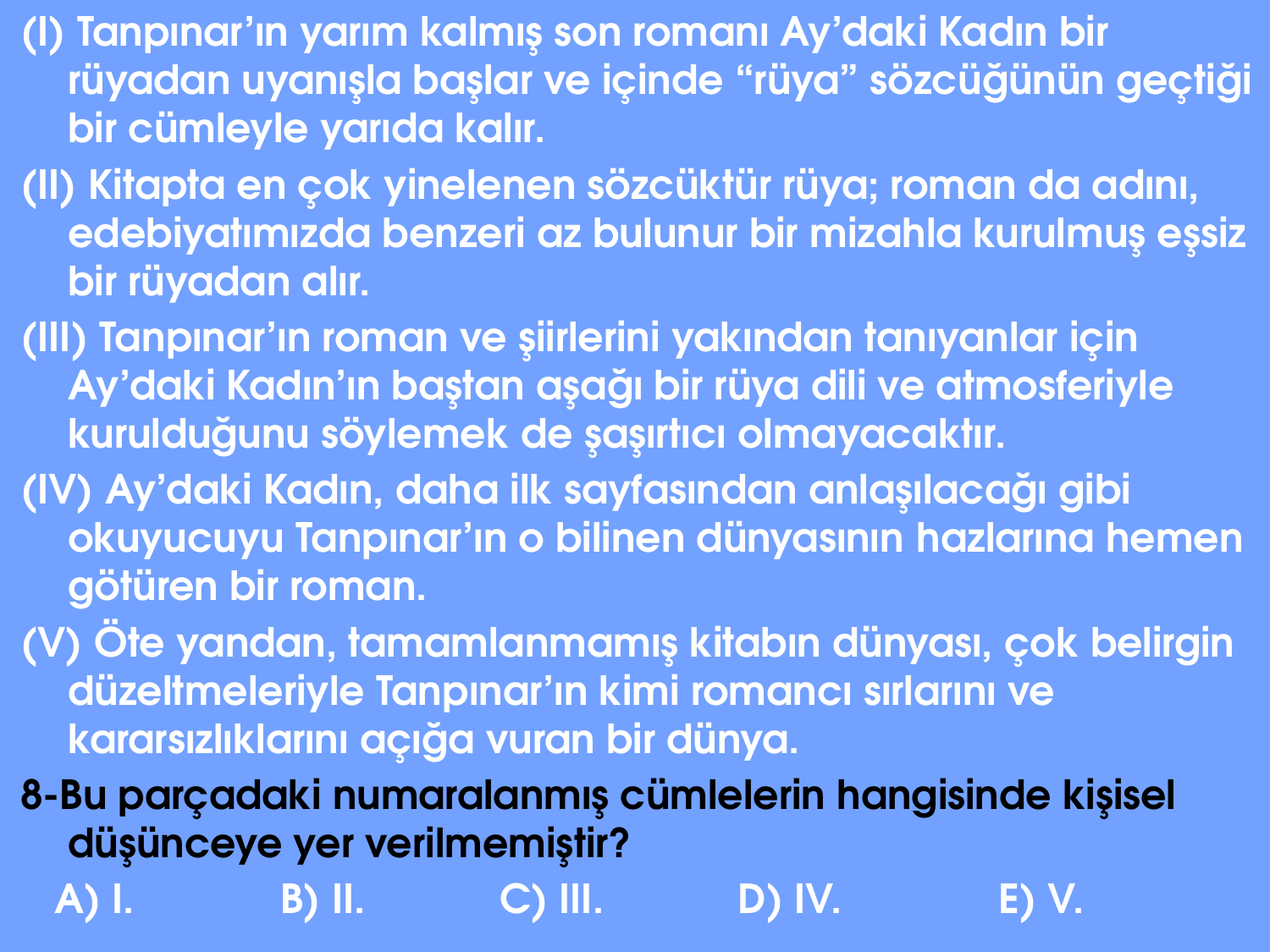

(I) Tanpınar’ın yarım kalmış son romanı Ay’daki Kadın bir rüyadan uyanışla başlar ve içinde “rüya” sözcüğünün geçtiği bir cümleyle yarıda kalır.
(II) Kitapta en çok yinelenen sözcüktür rüya; roman da adını, edebiyatımızda benzeri az bulunur bir mizahla kurulmuş eşsiz bir rüyadan alır.
(III) Tanpınar’ın roman ve şiirlerini yakından tanıyanlar için Ay’daki Kadın’ın baştan aşağı bir rüya dili ve atmosferiyle kurulduğunu söylemek de şaşırtıcı olmayacaktır.
(IV) Ay’daki Kadın, daha ilk sayfasından anlaşılacağı gibi okuyucuyu Tanpınar’ın o bilinen dünyasının hazlarına hemen götüren bir roman.
(V) Öte yandan, tamamlanmamış kitabın dünyası, çok belirgin düzeltmeleriyle Tanpınar’ın kimi romancı sırlarını ve kararsızlıklarını açığa vuran bir dünya.
8-Bu parçadaki numaralanmış cümlelerin hangisinde kişisel düşünceye yer verilmemiştir?
   A) I.             B) II.            C) III.            D) IV.              E) V.